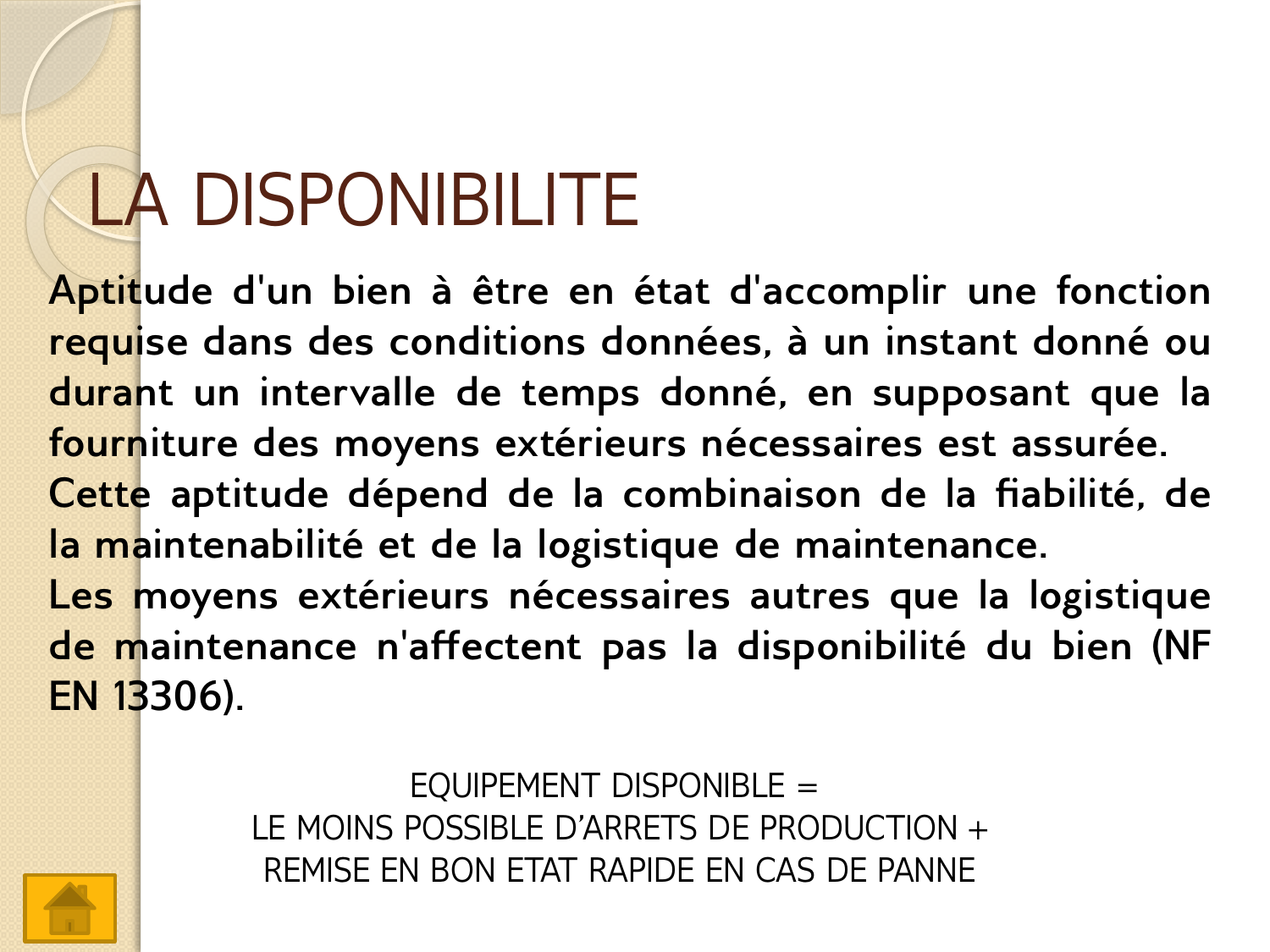

# LA DISPONIBILITE
Aptitude d'un bien à être en état d'accomplir une fonction requise dans des conditions données, à un instant donné ou durant un intervalle de temps donné, en supposant que la fourniture des moyens extérieurs nécessaires est assurée.
Cette aptitude dépend de la combinaison de la fiabilité, de la maintenabilité et de la logistique de maintenance.
Les moyens extérieurs nécessaires autres que la logistique de maintenance n'affectent pas la disponibilité du bien (NF EN 13306).
EQUIPEMENT DISPONIBLE =
LE MOINS POSSIBLE D’ARRETS DE PRODUCTION + REMISE EN BON ETAT RAPIDE EN CAS DE PANNE